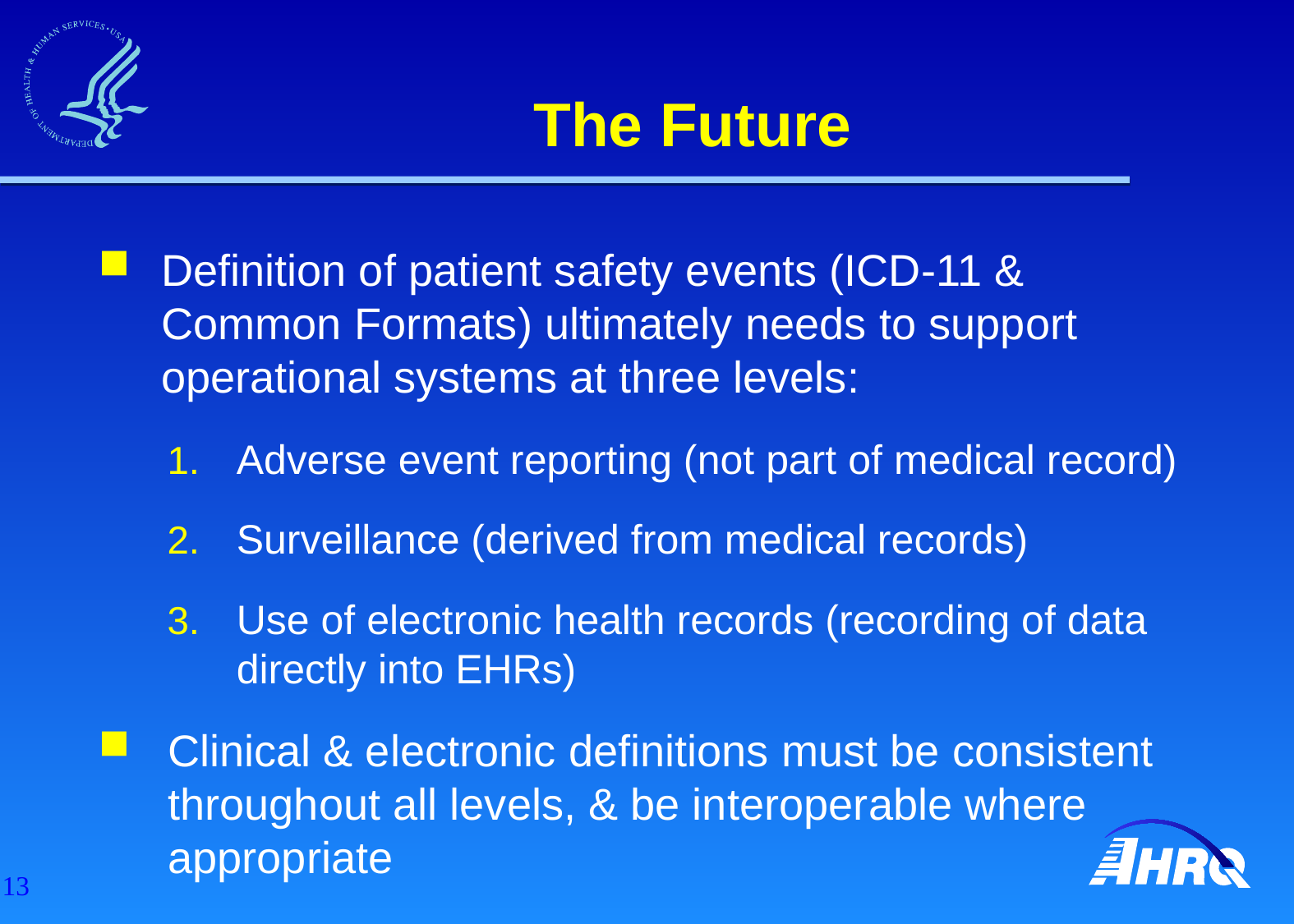

# The Future
Definition of patient safety events (ICD-11 & Common Formats) ultimately needs to support operational systems at three levels:
Adverse event reporting (not part of medical record)
Surveillance (derived from medical records)
Use of electronic health records (recording of data directly into EHRs)
Clinical & electronic definitions must be consistent throughout all levels, & be interoperable where appropriate